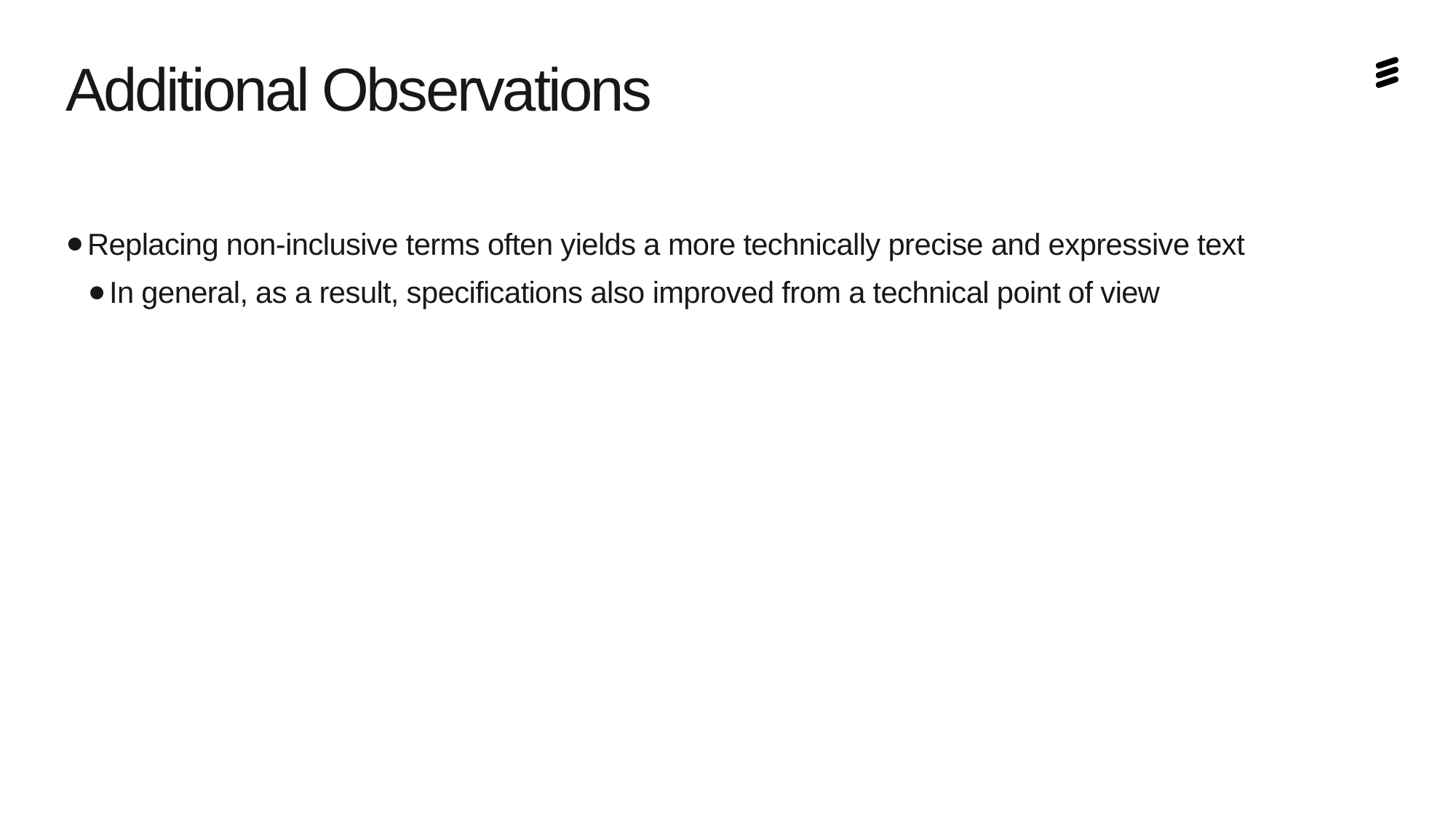

# Additional Observations
Replacing non-inclusive terms often yields a more technically precise and expressive text
In general, as a result, specifications also improved from a technical point of view